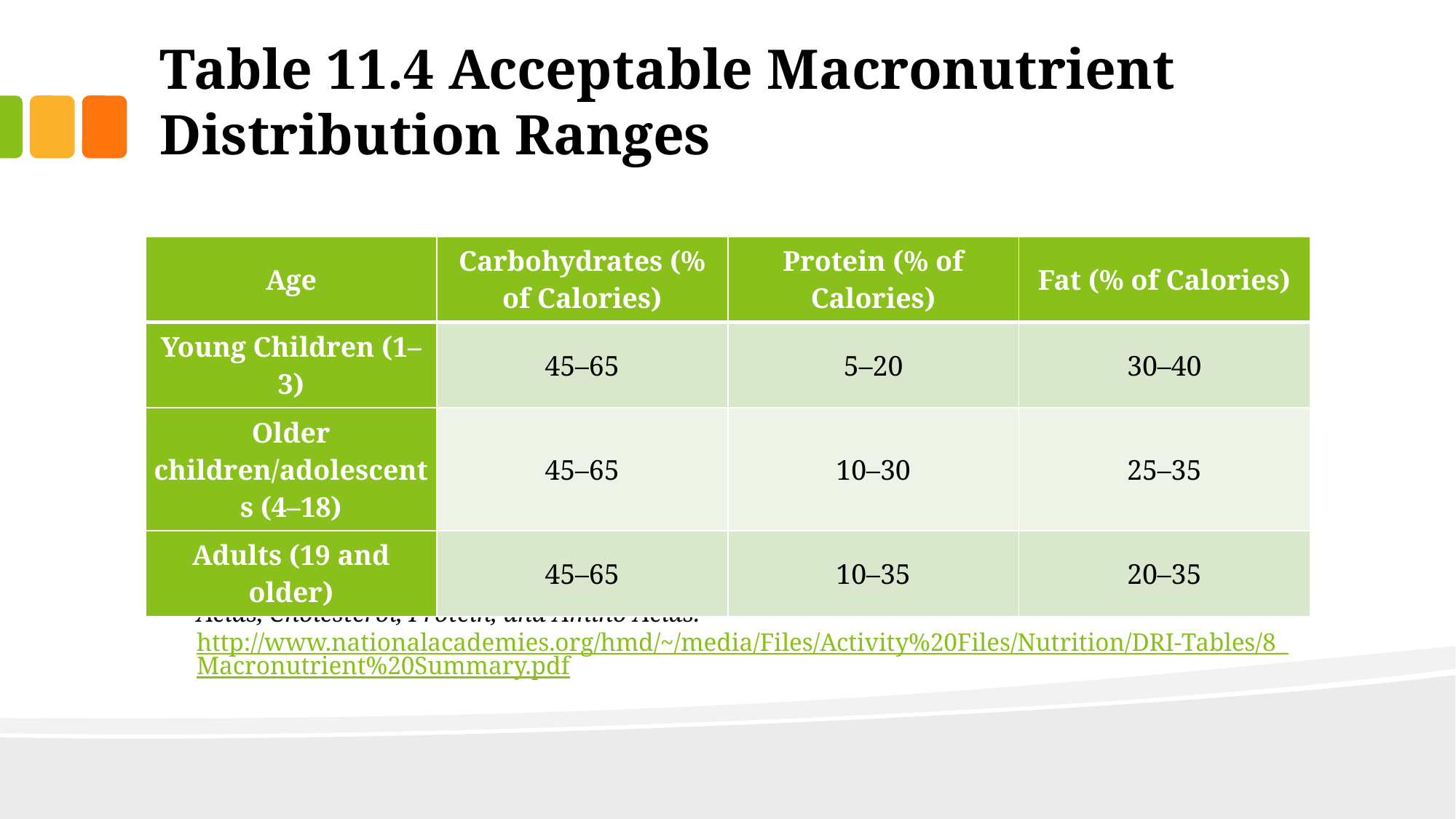

# Table 11.4 Acceptable Macronutrient Distribution Ranges

Source: National Academies. Dietary Reference Intakes for Energy, Carbohydrate. Fiber, Fat, Fatty Acids, Cholesterol, Protein, and Amino Acids. http://www.nationalacademies.org/hmd/~/media/Files/Activity%20Files/Nutrition/DRI-Tables/8_Macronutrient%20Summary.pdf
| Age | Carbohydrates (% of Calories) | Protein (% of Calories) | Fat (% of Calories) |
| --- | --- | --- | --- |
| Young Children (1–3) | 45–65 | 5–20 | 30–40 |
| Older children/adolescents (4–18) | 45–65 | 10–30 | 25–35 |
| Adults (19 and older) | 45–65 | 10–35 | 20–35 |